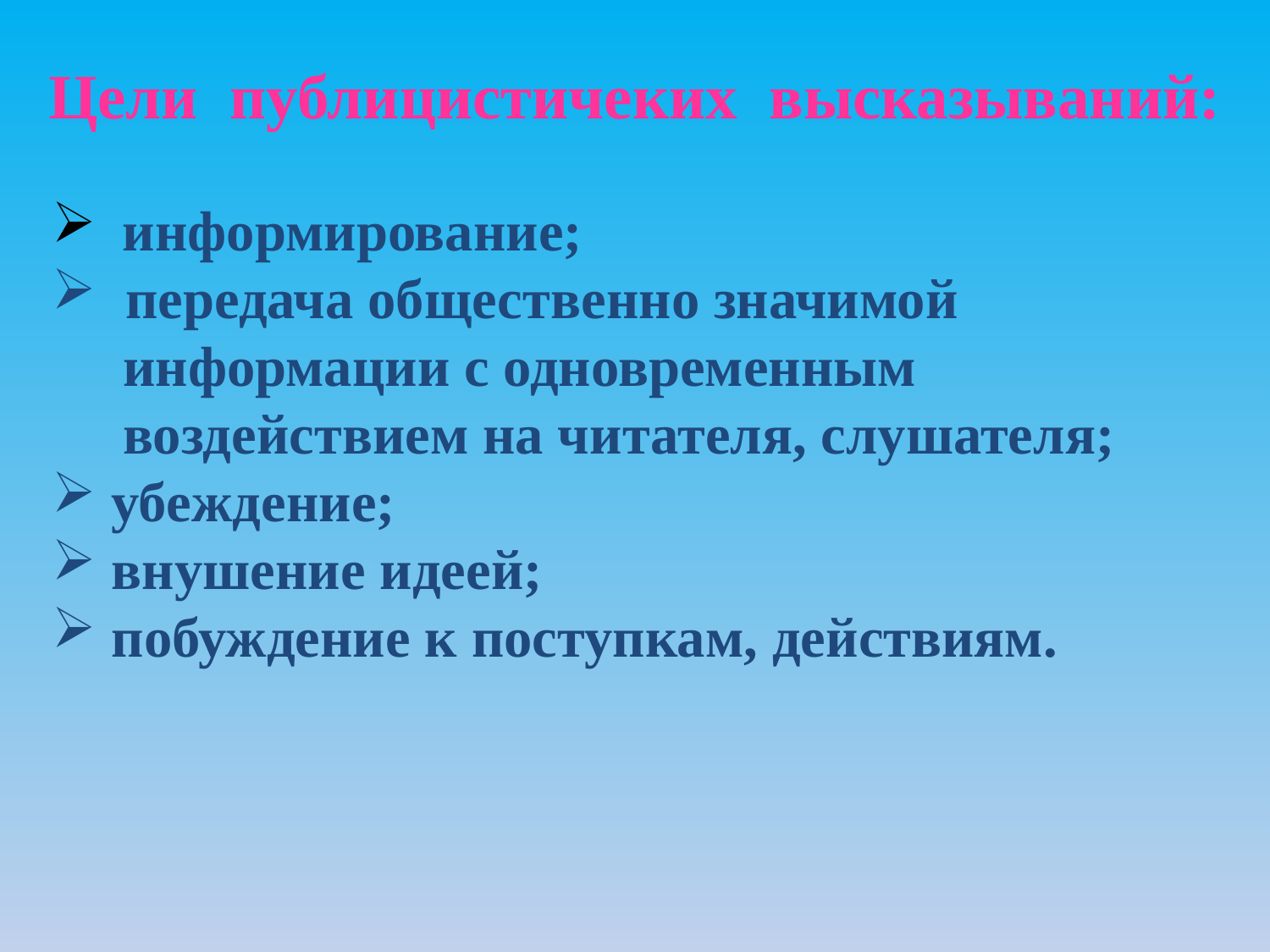

Цели  публицистичеких  высказываний:
  информирование;
  передача общественно значимой
     информации с одновременным
     воздействием на читателя, слушателя;
 убеждение;
 внушение идеей;
 побуждение к поступкам, действиям.